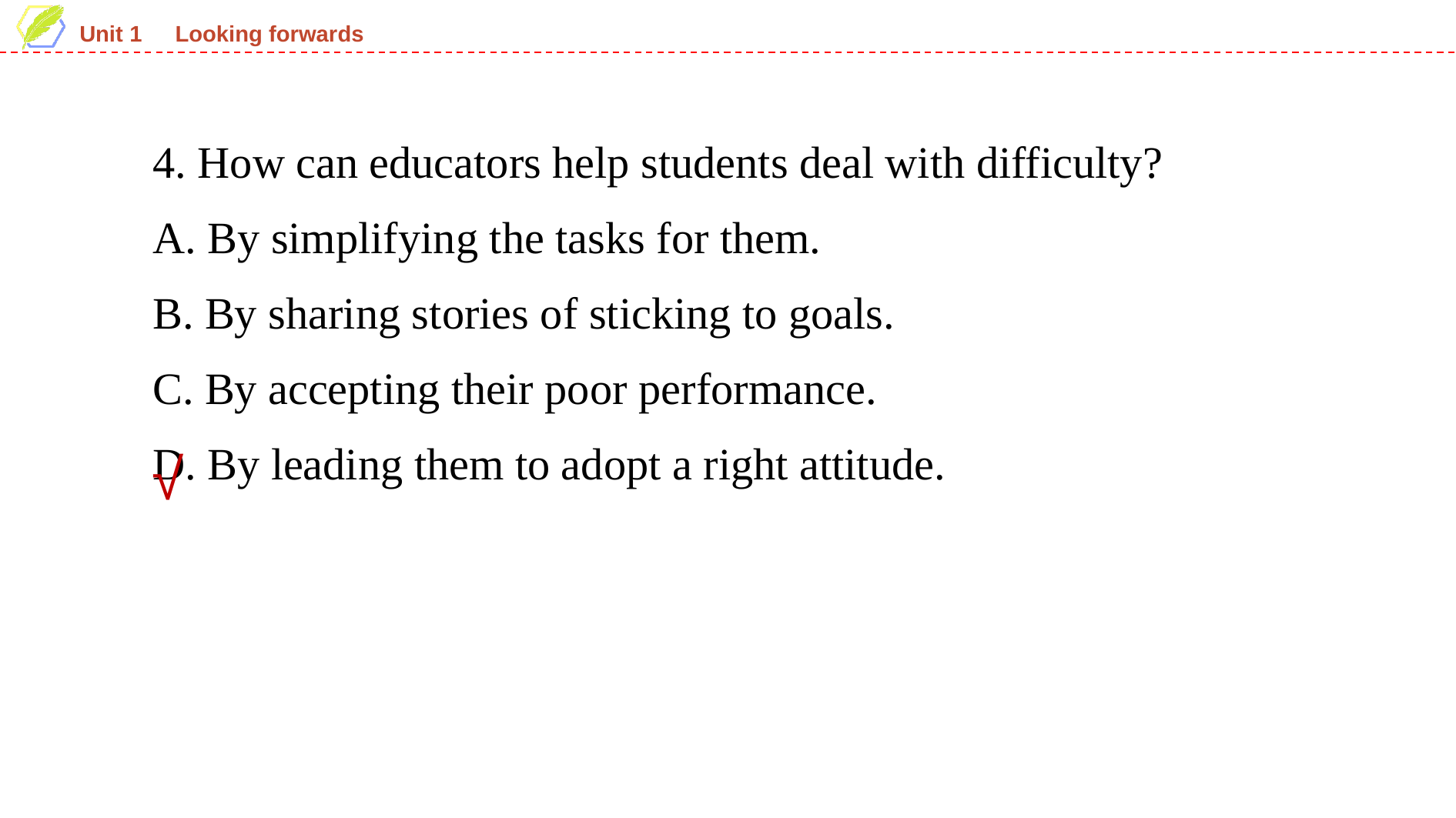

4. How can educators help students deal with difficulty?
A. By simplifying the tasks for them.
B. By sharing stories of sticking to goals.
C. By accepting their poor performance.
D. By leading them to adopt a right attitude.
√